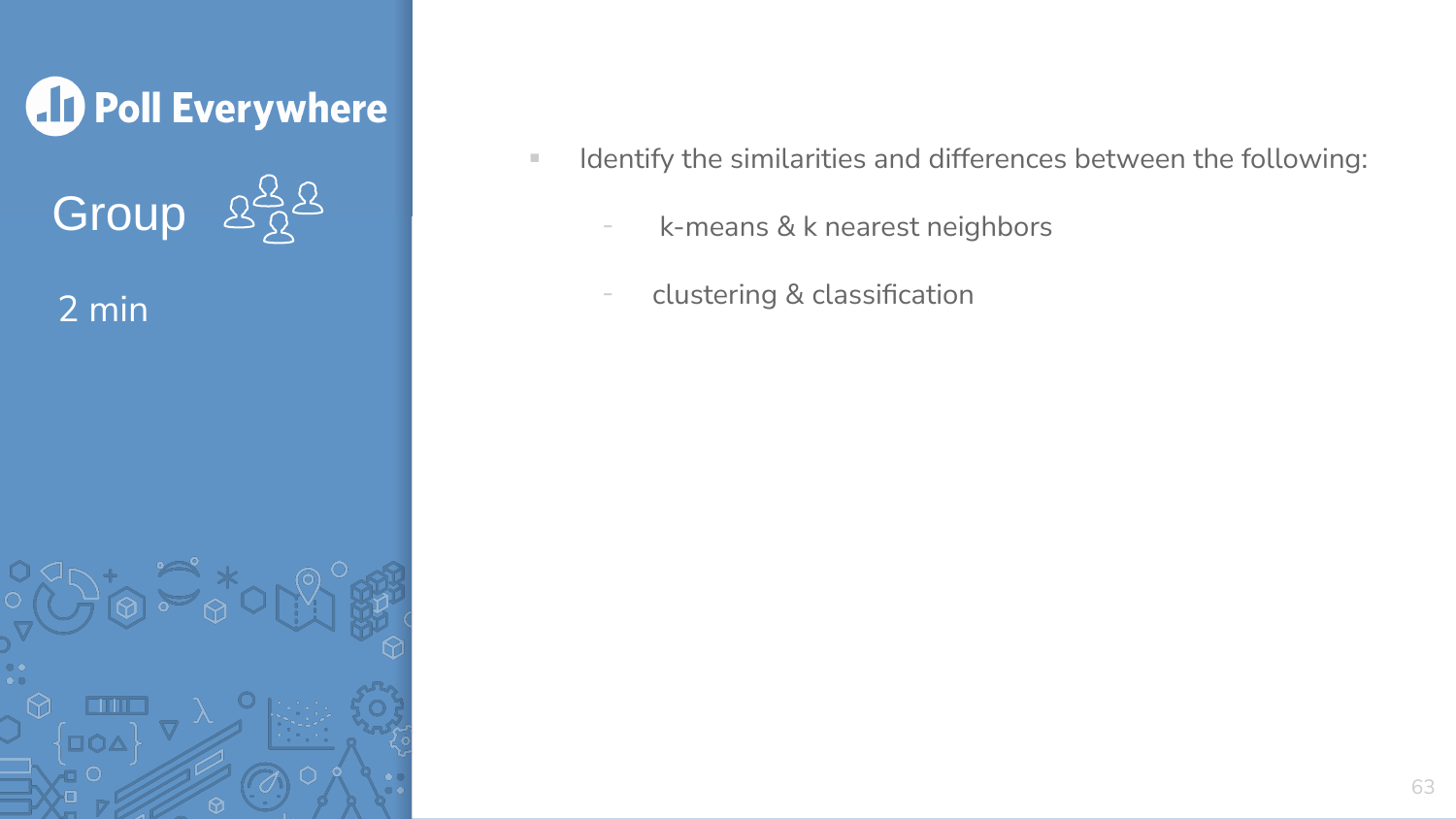

Identify the similarities and differences between the following:
 k-means & k nearest neighbors
clustering & classification
# 2 min

63